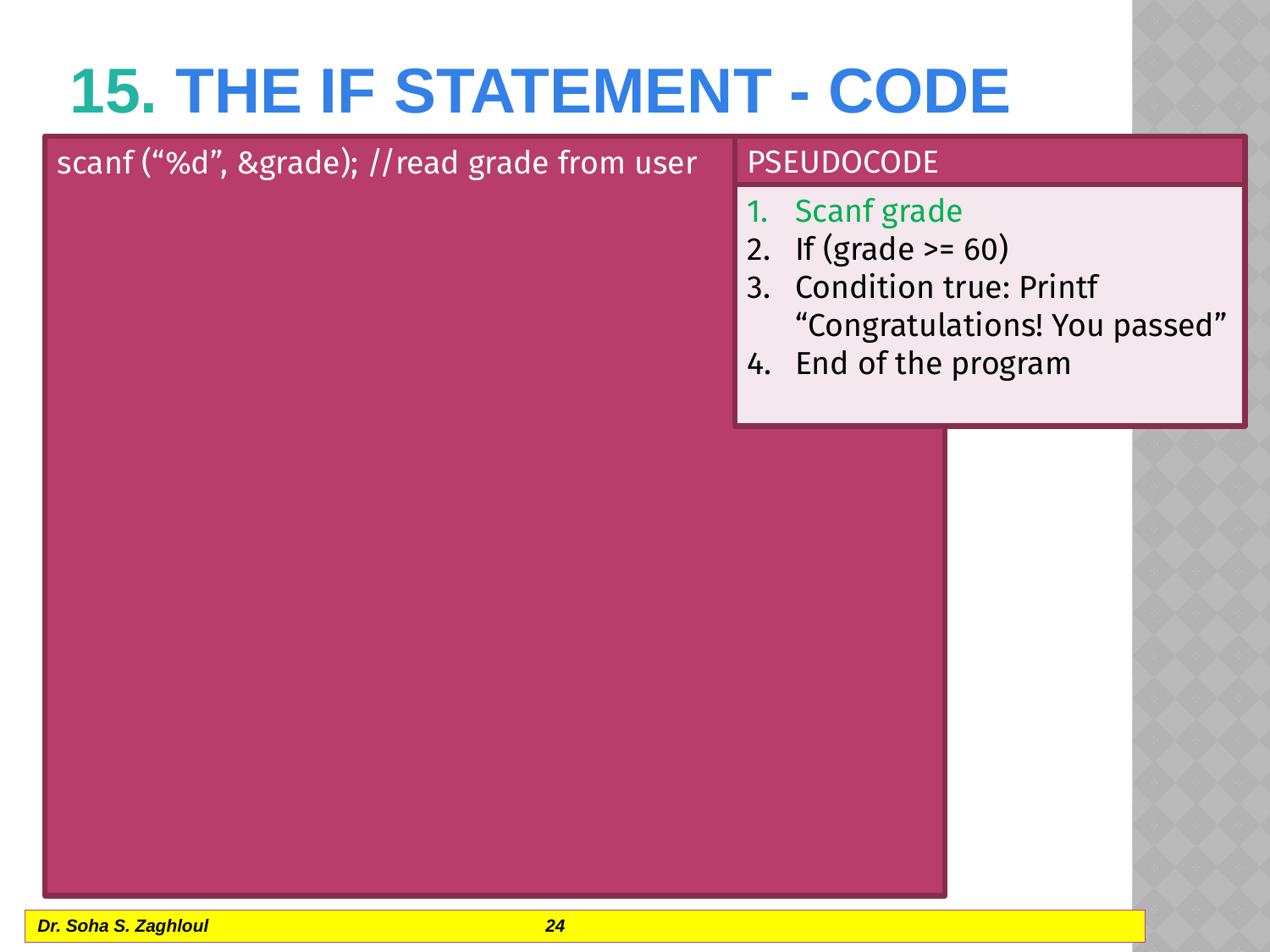

# 15. The if statement - code
scanf (“%d”, &grade); //read grade from user
PSEUDOCODE
Scanf grade
If (grade >= 60)
Condition true: Printf “Congratulations! You passed”
End of the program

Dr. Soha S. Zaghloul			24